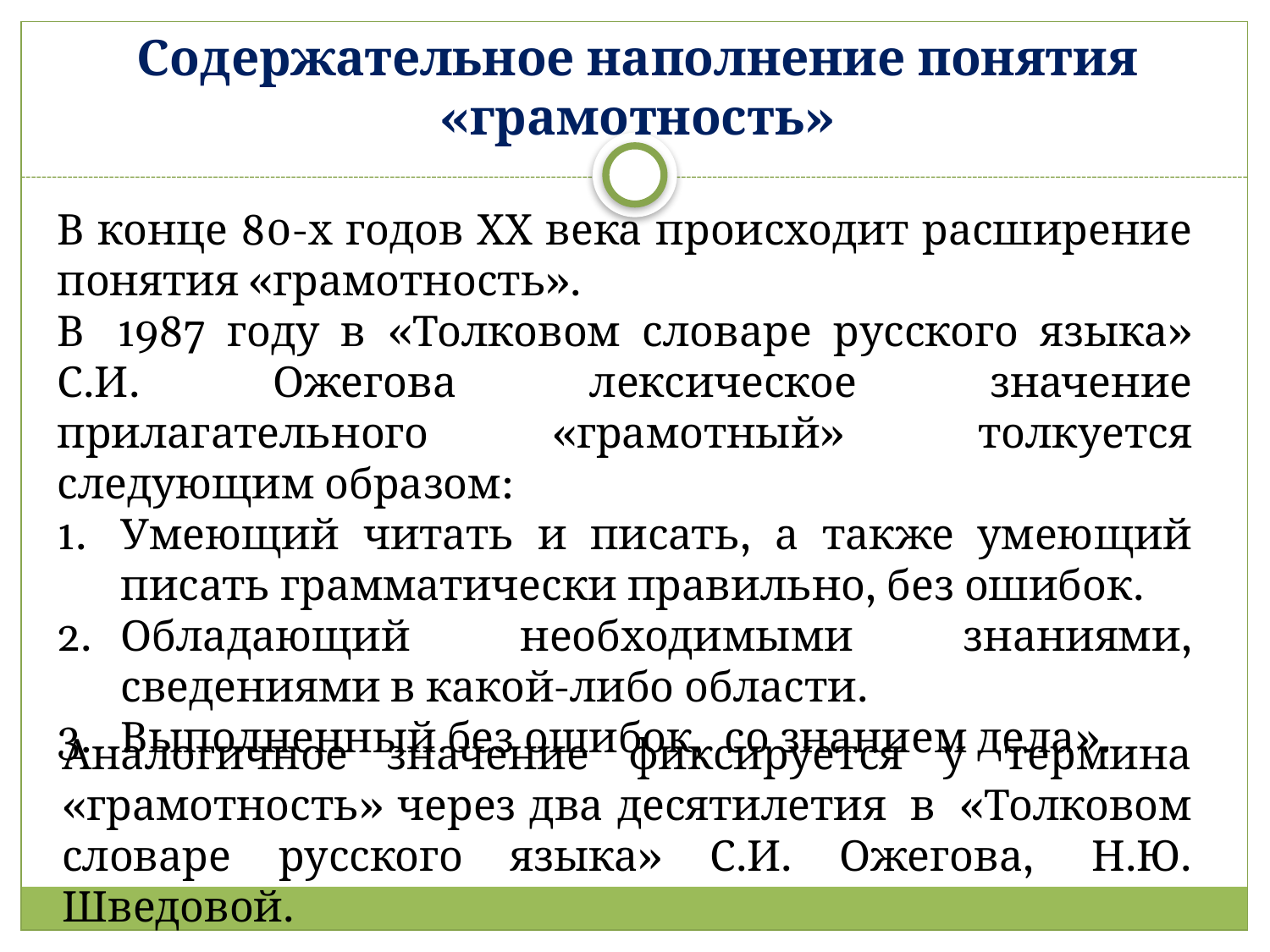

Содержательное наполнение понятия «грамотность»
В конце 80-х годов ХХ века происходит расширение понятия «грамотность».
В  1987 году в «Толковом словаре русского языка» С.И. Ожегова лексическое значение прилагательного «грамотный»  толкуется следующим образом:
Умеющий читать и писать, а также умеющий писать грамматически правильно, без ошибок.
Обладающий необходимыми знаниями, сведениями в какой-либо области.
Выполненный без ошибок,  со знанием дела».
Аналогичное значение фиксируется у термина «грамотность» через два десятилетия  в  «Толковом словаре русского языка» С.И. Ожегова,  Н.Ю. Шведовой.